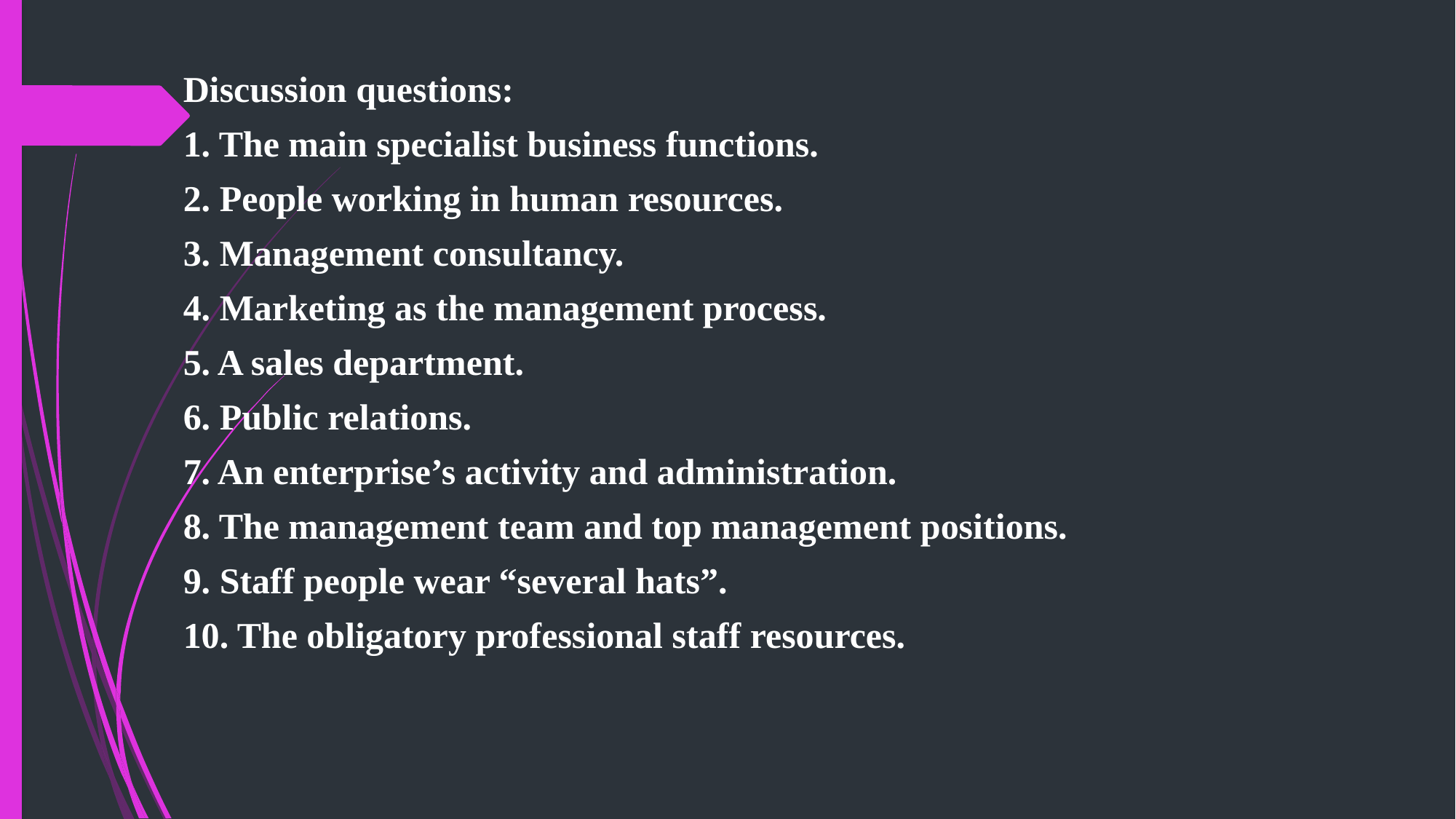

Discussion questions:
1. The main specialist business functions.
2. People working in human resources.
3. Management consultancy.
4. Marketing as the management process.
5. A sales department.
6. Public relations.
7. An enterprise’s activity and administration.
8. The management team and top management positions.
9. Staff people wear “several hats”.
10. The obligatory professional staff resources.